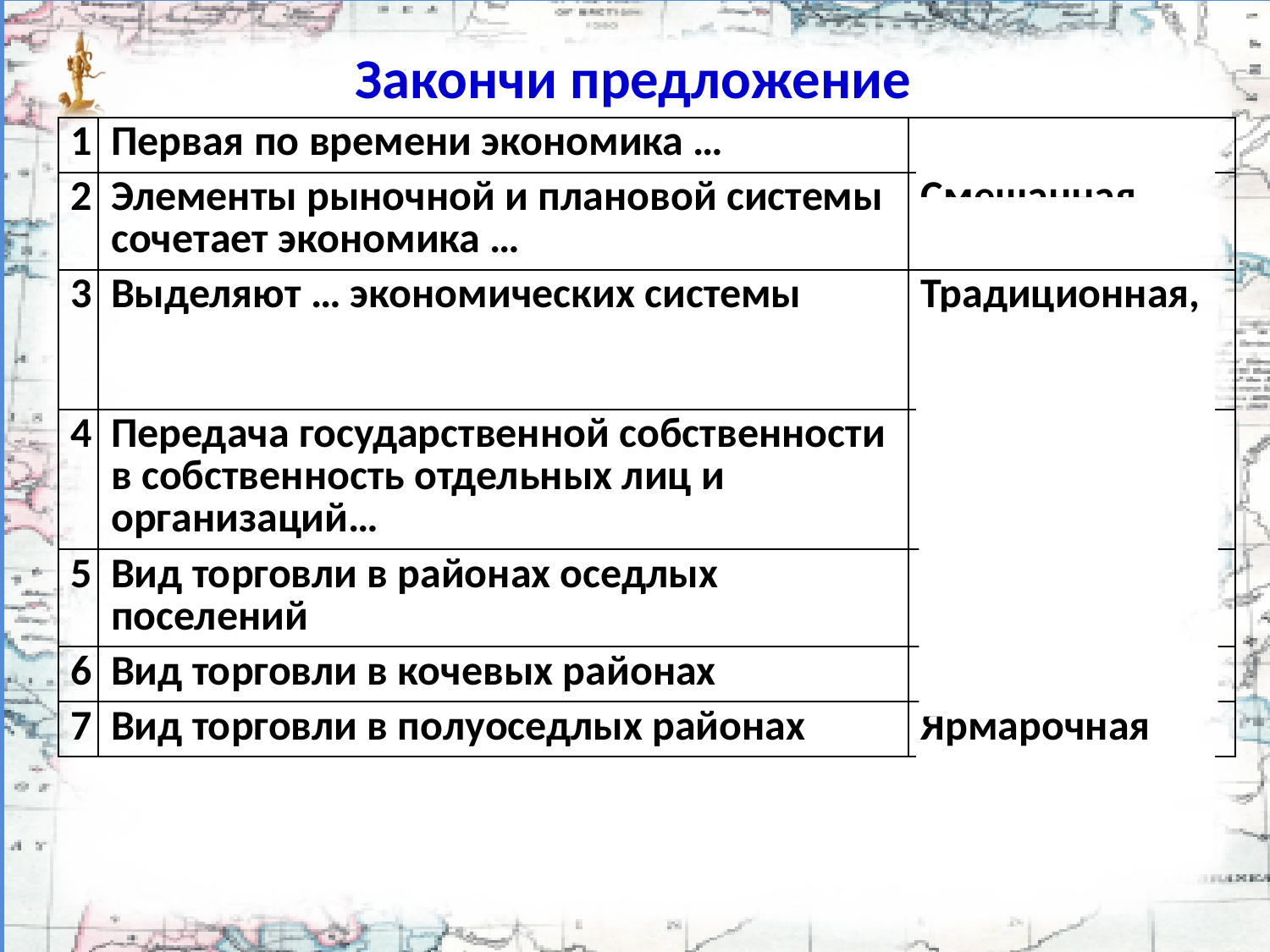

Закончи предложение
| 1 | Первая по времени экономика … | Традиционная |
| --- | --- | --- |
| 2 | Элементы рыночной и плановой системы сочетает экономика … | Смешанная |
| 3 | Выделяют … экономических системы | Традиционная, рыночная, командная |
| 4 | Передача государственной собственности в собственность отдельных лиц и организаций… | Приватизация |
| 5 | Вид торговли в районах оседлых поселений | Стационарная |
| 6 | Вид торговли в кочевых районах | Меновая |
| 7 | Вид торговли в полуоседлых районах | Ярмарочная |